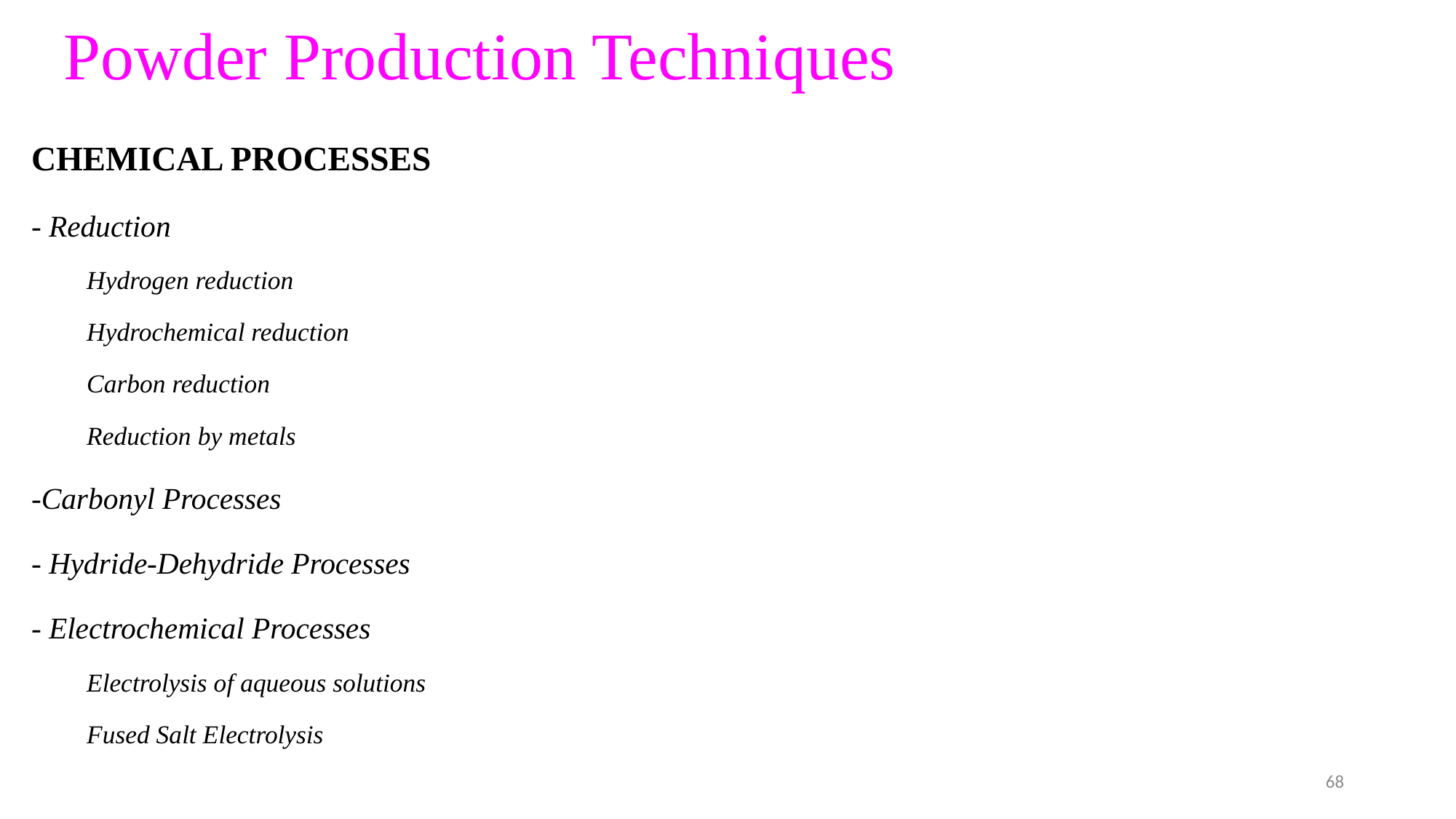

# Powder Production Techniques
CHEMICAL PROCESSES
- Reduction
Hydrogen reduction
Hydrochemical reduction
Carbon reduction
Reduction by metals
-Carbonyl Processes
- Hydride-Dehydride Processes
- Electrochemical Processes
Electrolysis of aqueous solutions
Fused Salt Electrolysis
68